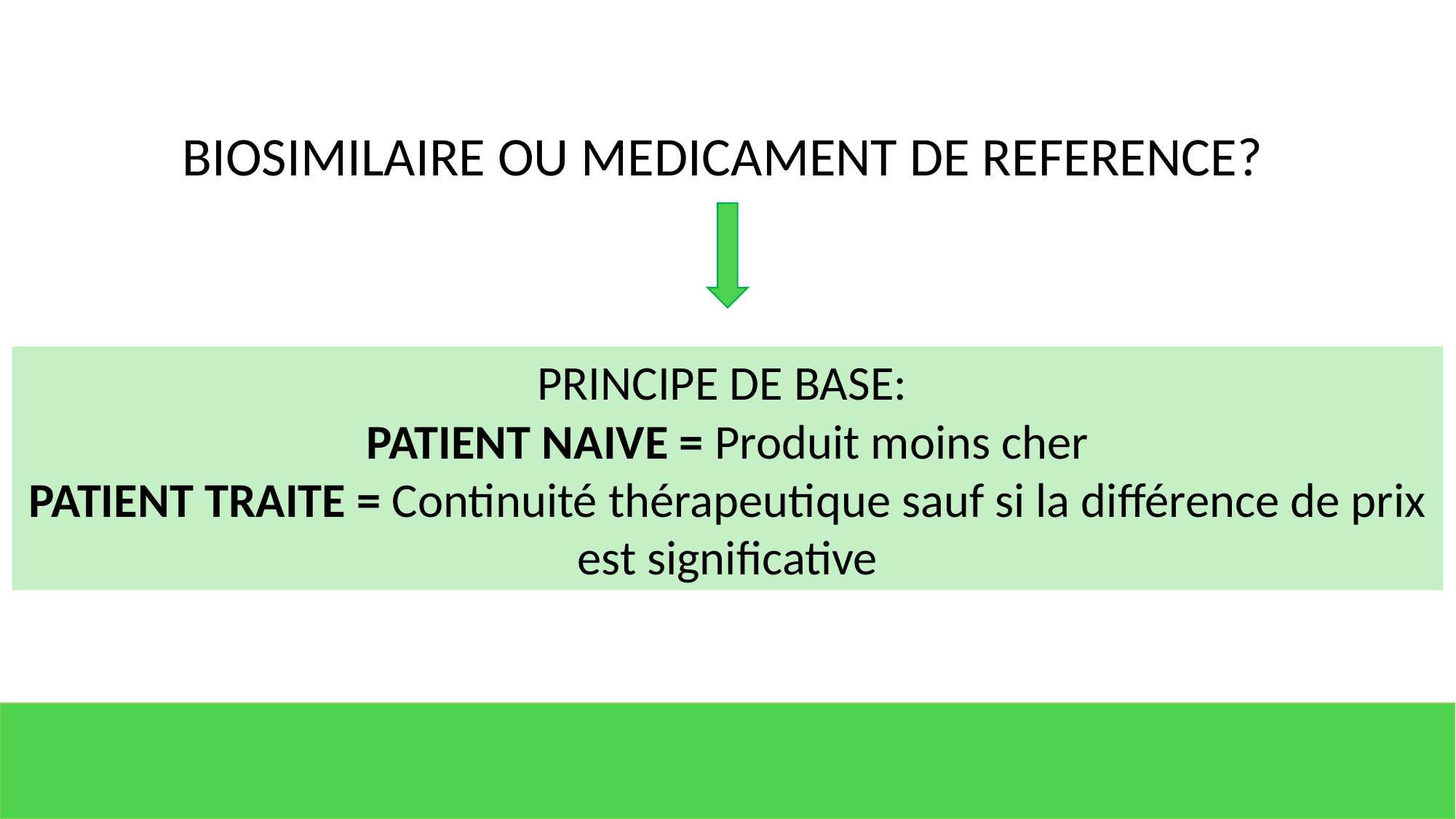

BIOSIMILAIRE OU MEDICAMENT DE REFERENCE?

PRINCIPE DE BASE:
PATIENT NAIVE = Produit moins cher
PATIENT TRAITE = Continuité thérapeutique sauf si la différence de prix est significative